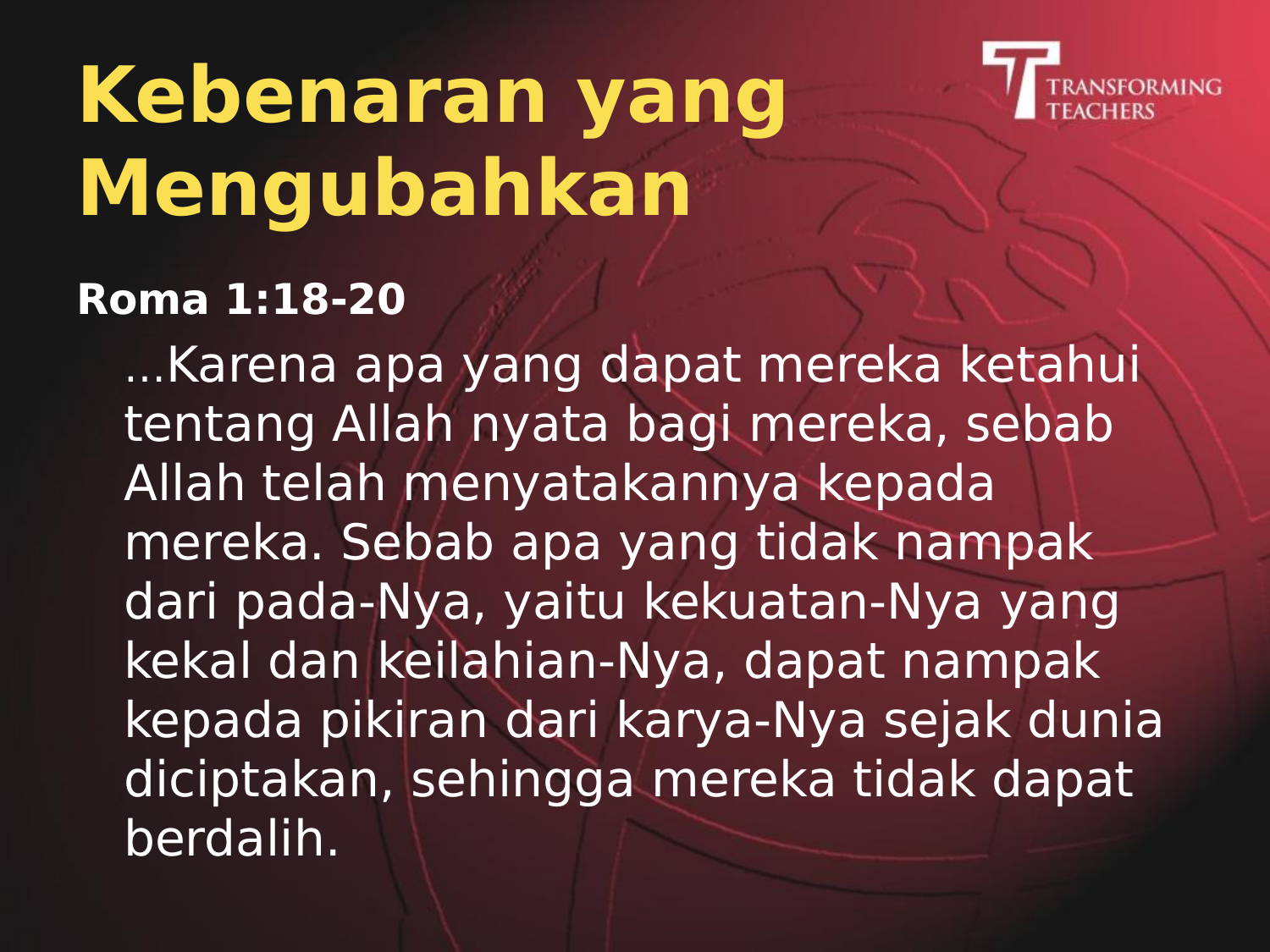

# Kebenaran yang Mengubahkan
Roma 1:18-20
	…Karena apa yang dapat mereka ketahui tentang Allah nyata bagi mereka, sebab Allah telah menyatakannya kepada mereka. Sebab apa yang tidak nampak dari pada-Nya, yaitu kekuatan-Nya yang kekal dan keilahian-Nya, dapat nampak kepada pikiran dari karya-Nya sejak dunia diciptakan, sehingga mereka tidak dapat berdalih.